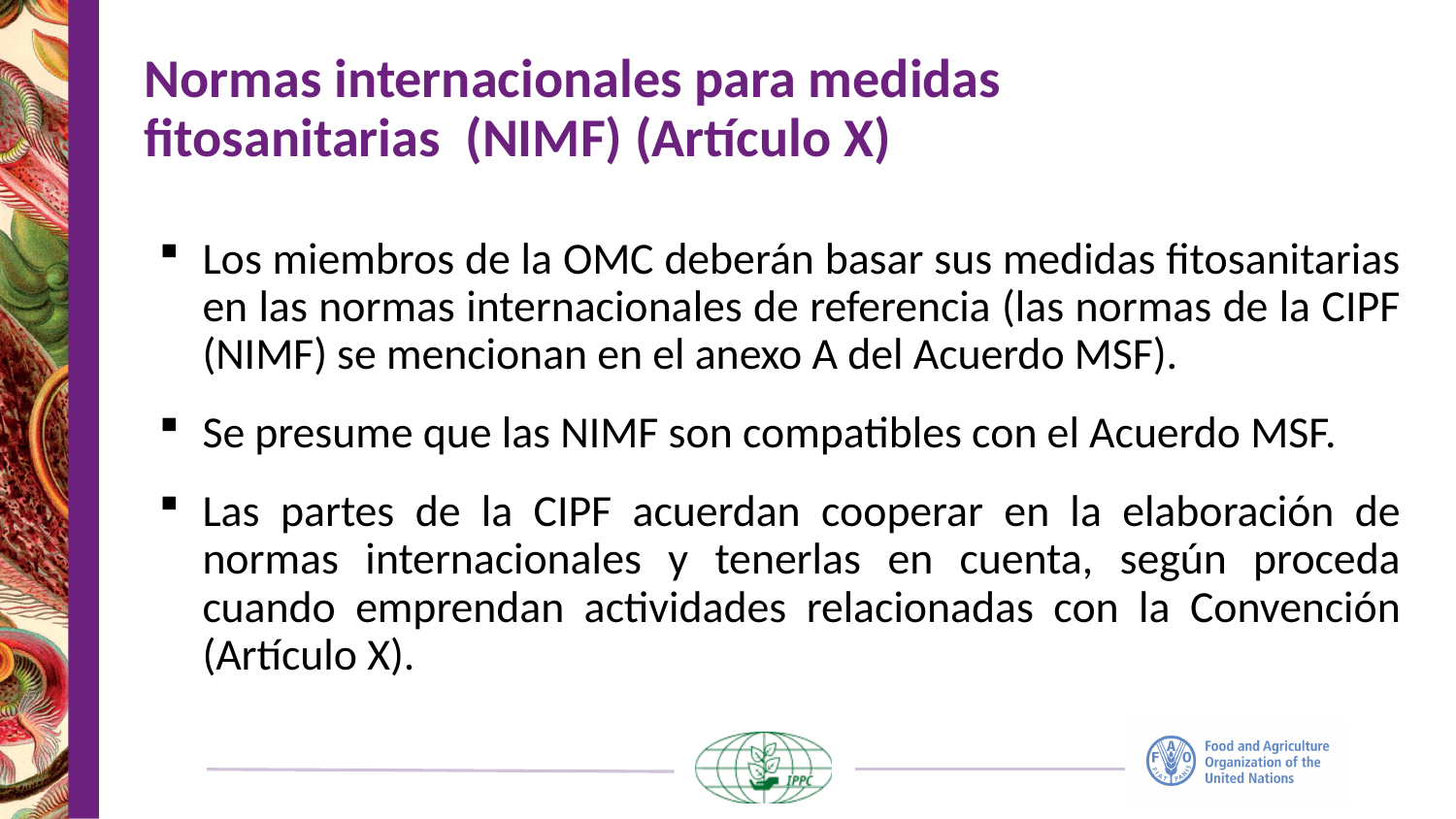

# Normas internacionales para medidas fitosanitarias  (NIMF) (Artículo X)
Los miembros de la OMC deberán basar sus medidas fitosanitarias en las normas internacionales de referencia (las normas de la CIPF (NIMF) se mencionan en el anexo A del Acuerdo MSF).
Se presume que las NIMF son compatibles con el Acuerdo MSF.
Las partes de la CIPF acuerdan cooperar en la elaboración de normas internacionales y tenerlas en cuenta, según proceda cuando emprendan actividades relacionadas con la Convención (Artículo X).